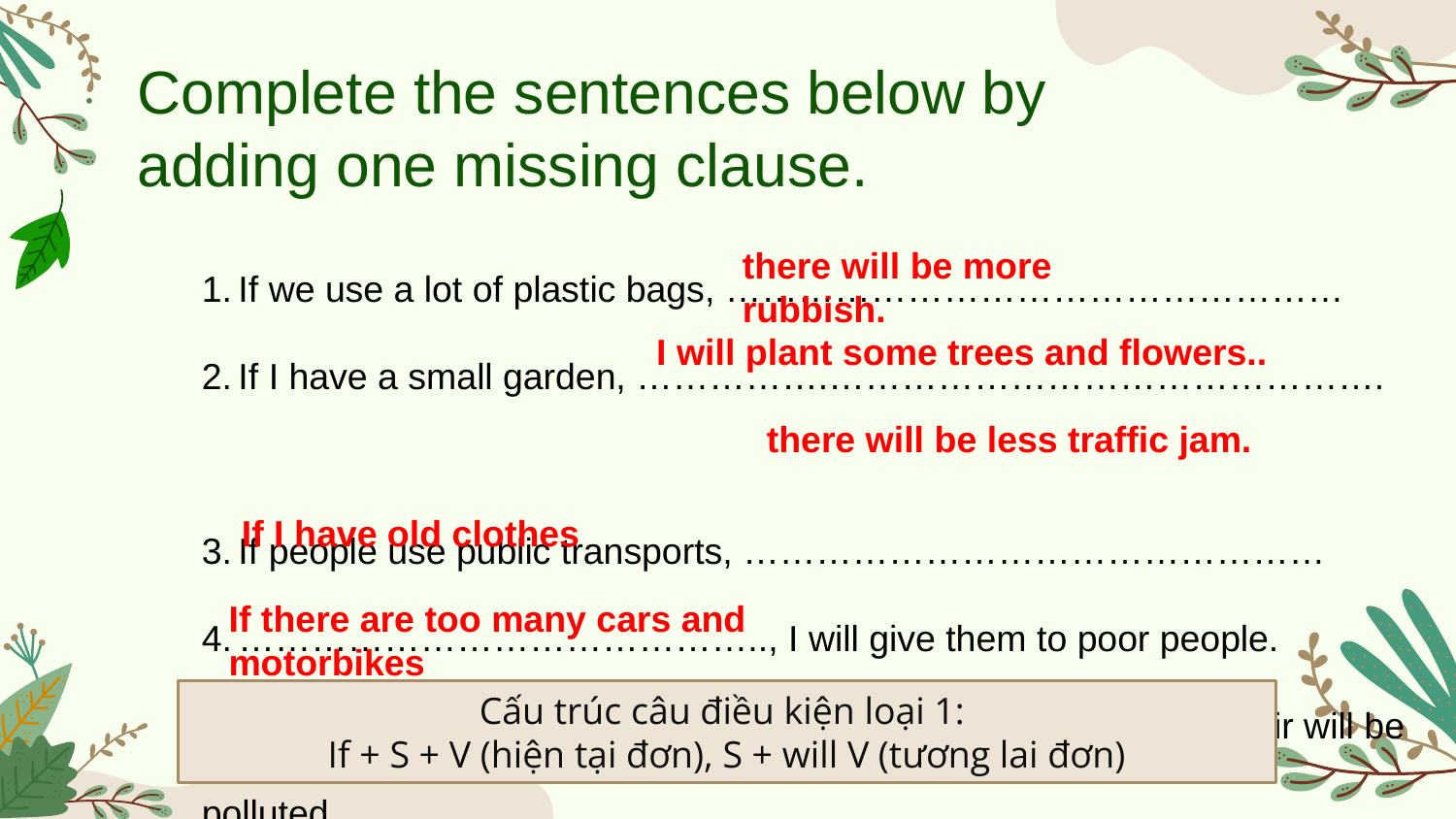

# Complete the sentences below by adding one missing clause.
1.	If we use a lot of plastic bags, ……………………………………………
2.	If I have a small garden, …………….……………………………………….
3.	If people use public transports, …………………………………………
4.	…………………………………….., I will give them to poor people.
5. ………………………………………………………………….., the air will be polluted.
there will be more rubbish.
I will plant some trees and flowers..
there will be less traffic jam.
If I have old clothes
If there are too many cars and motorbikes
Cấu trúc câu điều kiện loại 1:
If + S + V (hiện tại đơn), S + will V (tương lai đơn)